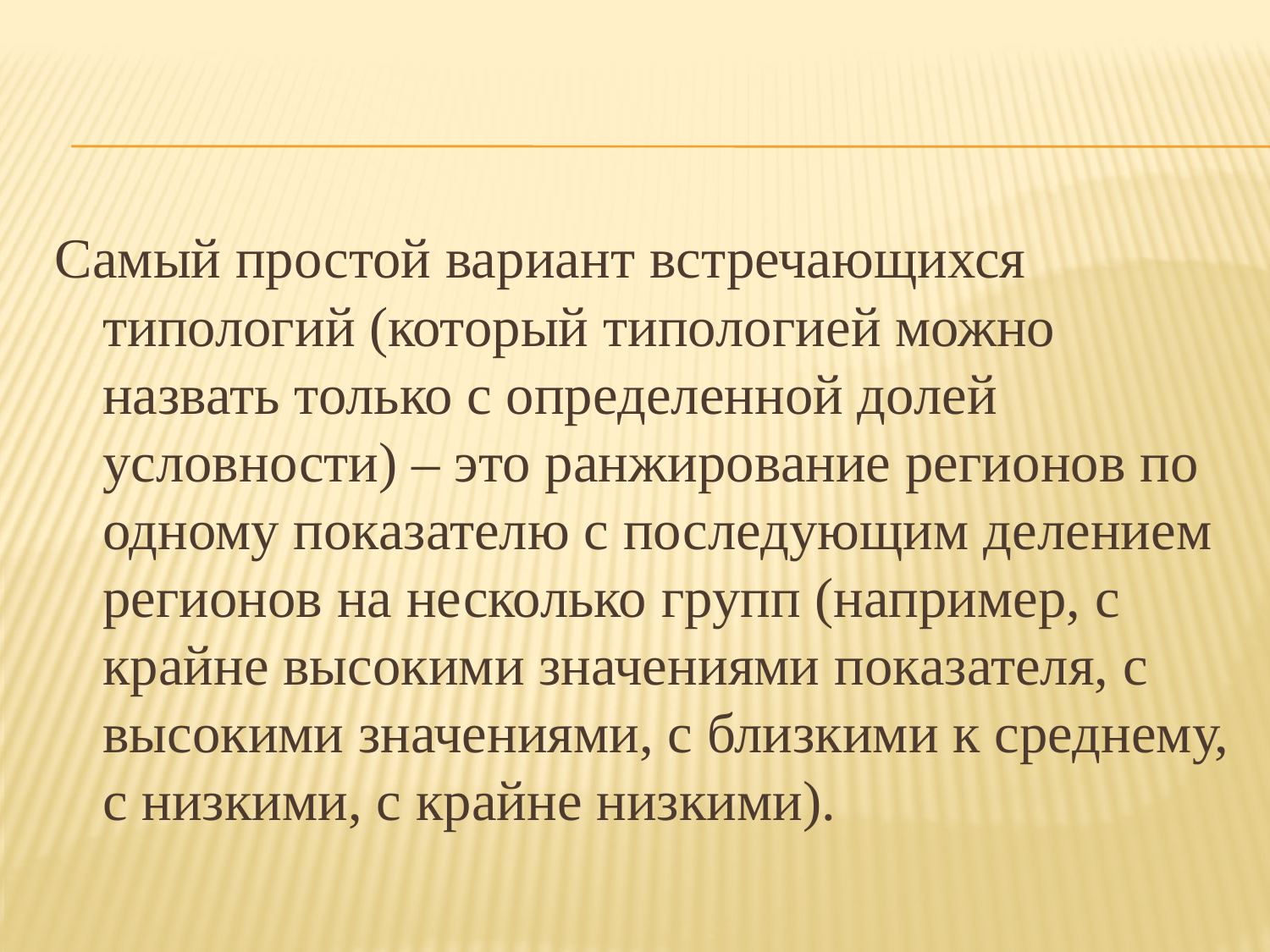

Самый простой вариант встречающихся типологий (который типологией можно назвать только с определенной долей условности) – это ранжирование регионов по одному показателю с последующим делением регионов на несколько групп (например, с крайне высокими значениями показателя, с высокими значениями, с близкими к среднему, с низкими, с крайне низкими).